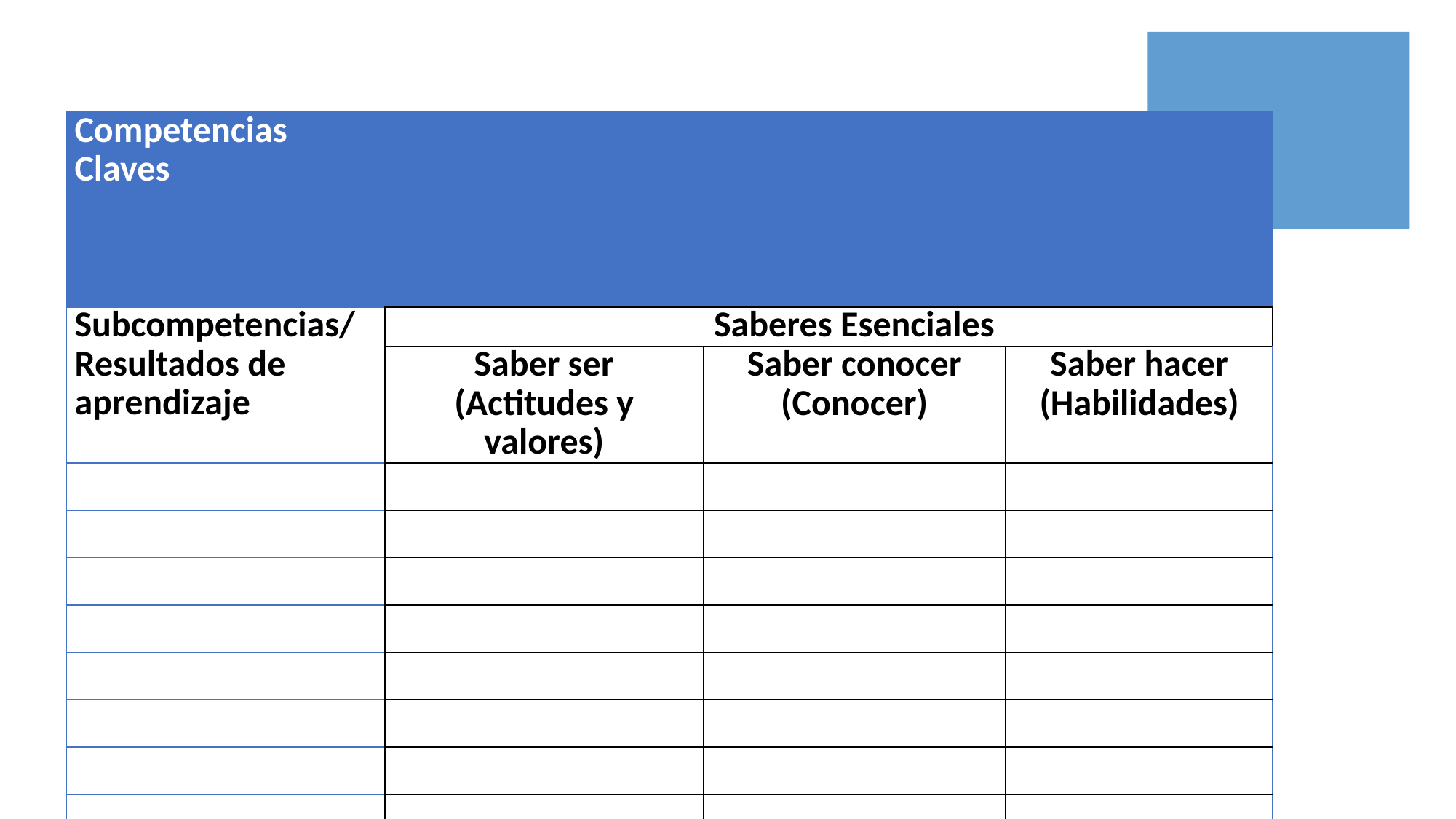

| Competencias Claves |  |  |  |
| --- | --- | --- | --- |
| Subcompetencias/ Resultados de aprendizaje |  | Saberes Esenciales |  |
|  | Saber ser (Actitudes y valores) | Saber conocer (Conocer) | Saber hacer (Habilidades) |
|  |  |  |  |
|  |  |  |  |
|  |  |  |  |
|  |  |  |  |
|  |  |  |  |
|  |  |  |  |
|  |  |  |  |
|  |  |  |  |